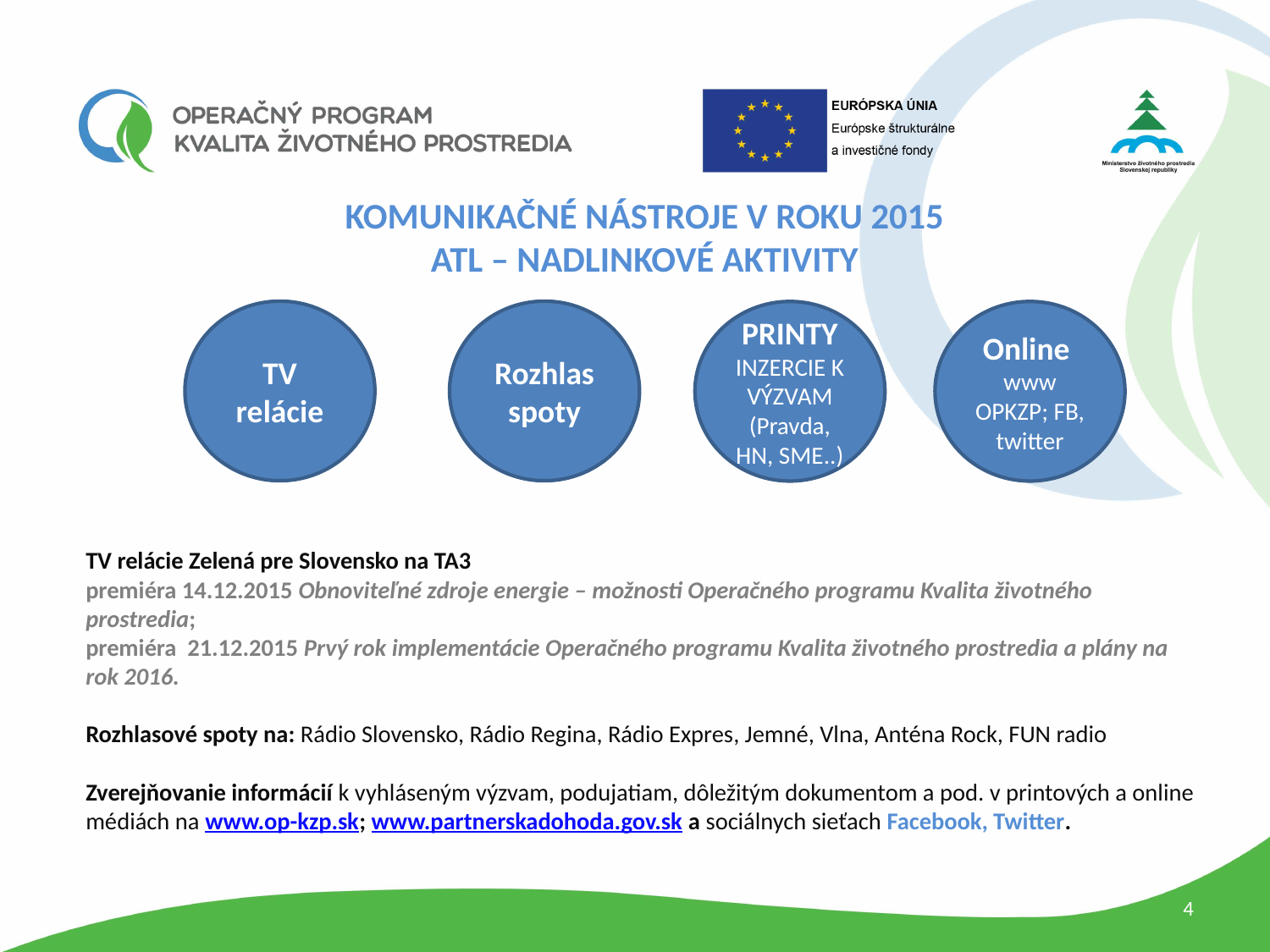

# KOMUNIKAČNÉ NÁSTROJE V ROKU 2015 ATL – NADLINKOVÉ AKTIVITY

TV relácie Zelená pre Slovensko na TA3
premiéra 14.12.2015 Obnoviteľné zdroje energie – možnosti Operačného programu Kvalita životného prostredia;
premiéra  21.12.2015 Prvý rok implementácie Operačného programu Kvalita životného prostredia a plány na rok 2016.

Rozhlasové spoty na: Rádio Slovensko, Rádio Regina, Rádio Expres, Jemné, Vlna, Anténa Rock, FUN radio
Zverejňovanie informácií k vyhláseným výzvam, podujatiam, dôležitým dokumentom a pod. v printových a online médiách na www.op-kzp.sk; www.partnerskadohoda.gov.sk a sociálnych sieťach Facebook, Twitter.

TV relácie
Rozhlas spoty
PRINTY INZERCIE K VÝZVAM (Pravda, HN, SME..)
Online
www OPKZP; FB, twitter
4